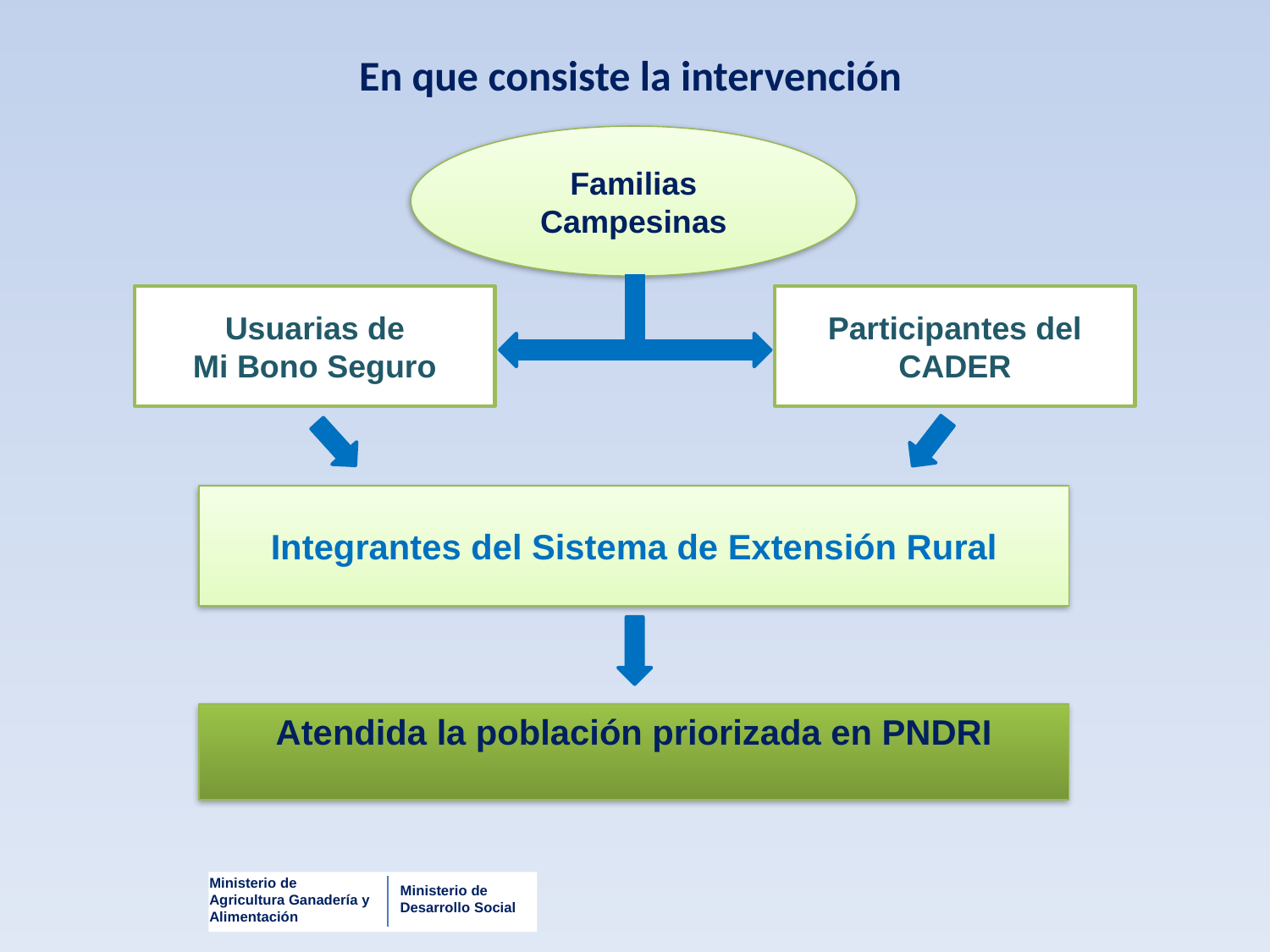

En que consiste la intervención
Familias Campesinas
Usuarias de
Mi Bono Seguro
Participantes del CADER

Integrantes del Sistema de Extensión Rural

Atendida la población priorizada en PNDRI

Ministerio de
Desarrollo Social
Ministerio de Agricultura Ganadería y Alimentación